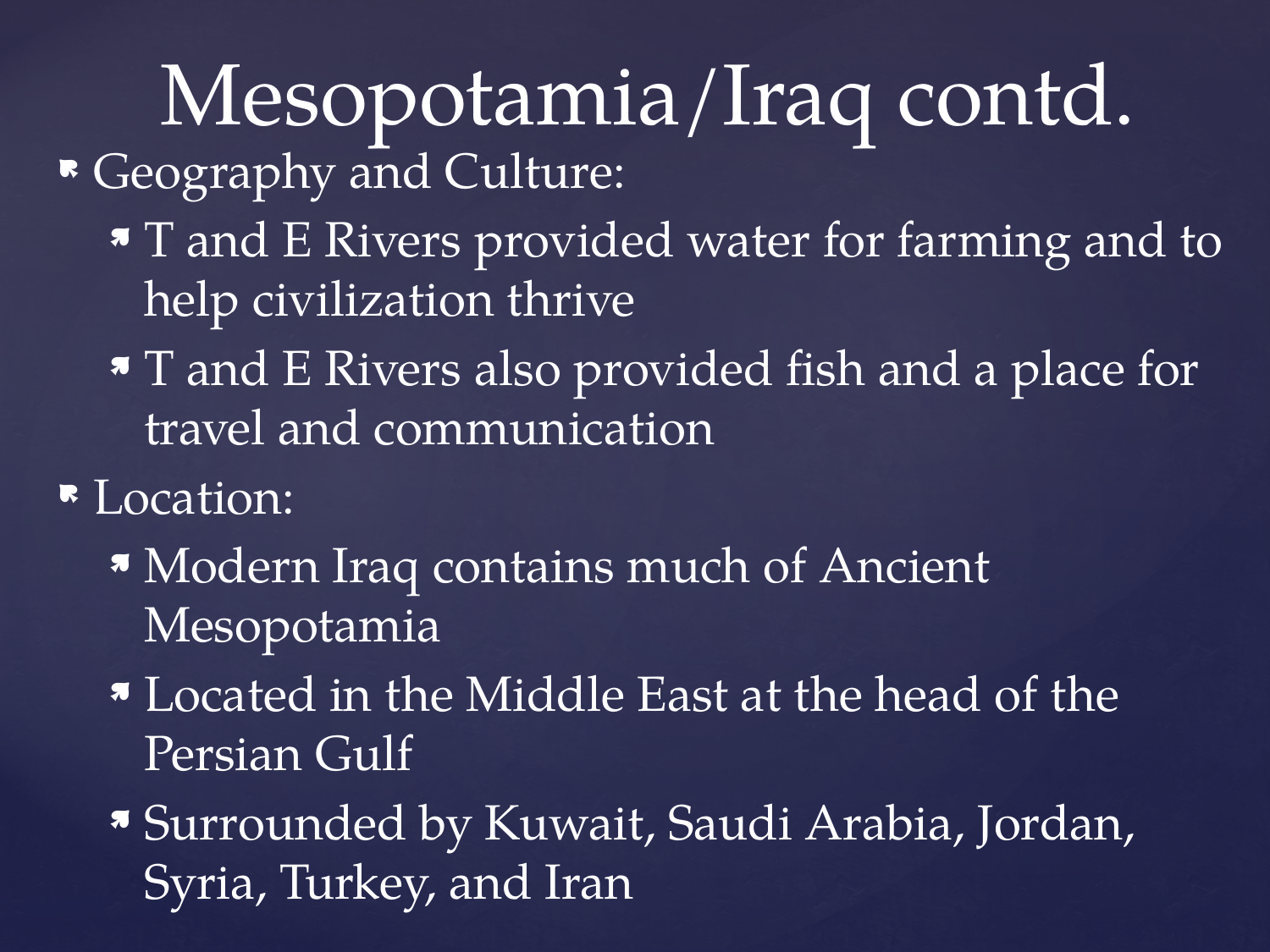

# Mesopotamia/Iraq contd.
Geography and Culture:
T and E Rivers provided water for farming and to help civilization thrive
T and E Rivers also provided fish and a place for travel and communication
Location:
Modern Iraq contains much of Ancient Mesopotamia
Located in the Middle East at the head of the Persian Gulf
Surrounded by Kuwait, Saudi Arabia, Jordan, Syria, Turkey, and Iran